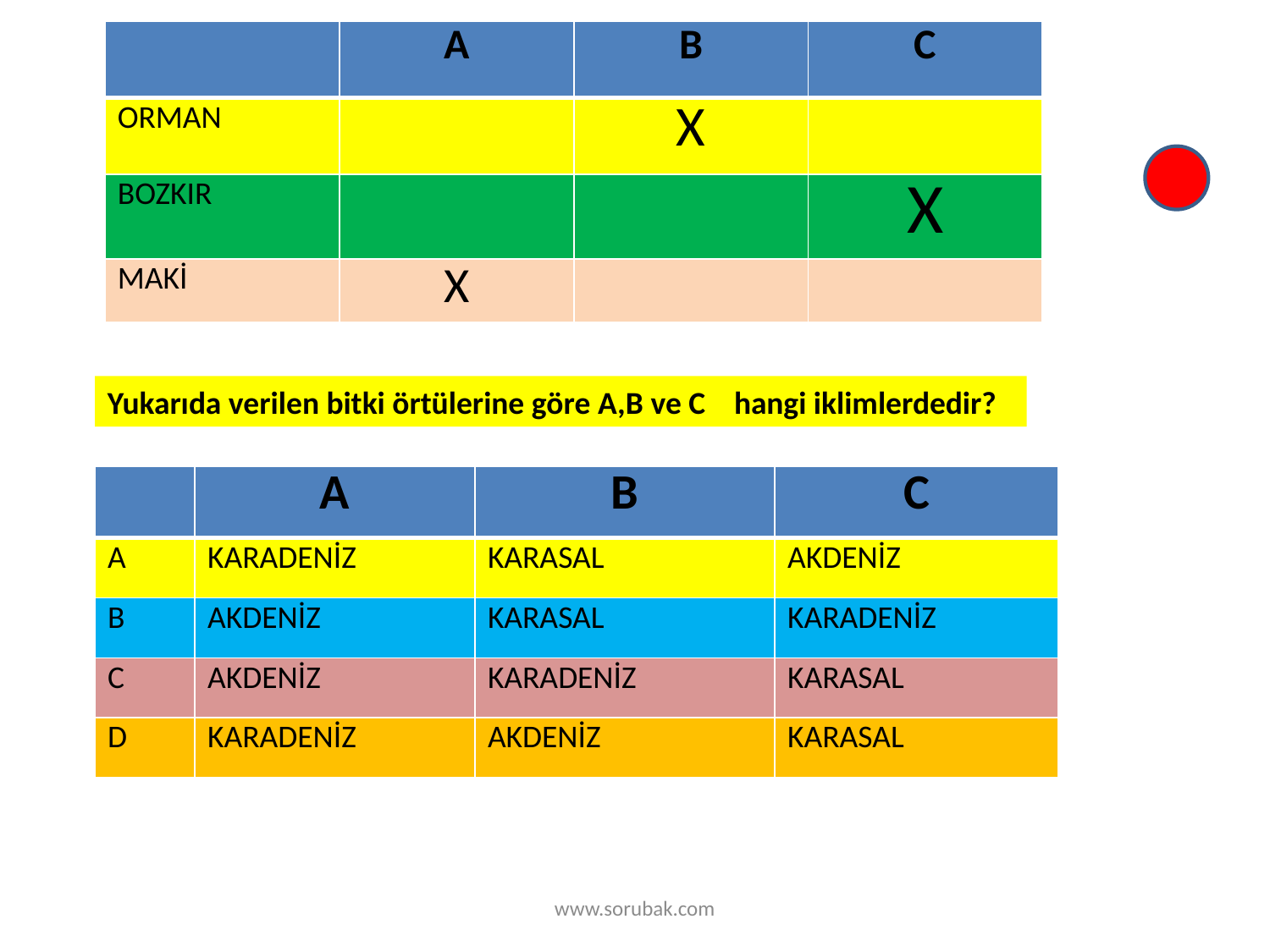

|  | A | B | C |
| --- | --- | --- | --- |
| ORMAN |  | X |  |
| BOZKIR |  |  | X |
| MAKİ | X |  |  |

Yukarıda verilen bitki örtülerine göre A,B ve C    hangi iklimlerdedir?
|  | A | B | C |
| --- | --- | --- | --- |
| A | KARADENİZ | KARASAL | AKDENİZ |
| B | AKDENİZ | KARASAL | KARADENİZ |
| C | AKDENİZ | KARADENİZ | KARASAL |
| D | KARADENİZ | AKDENİZ | KARASAL |
www.sorubak.com